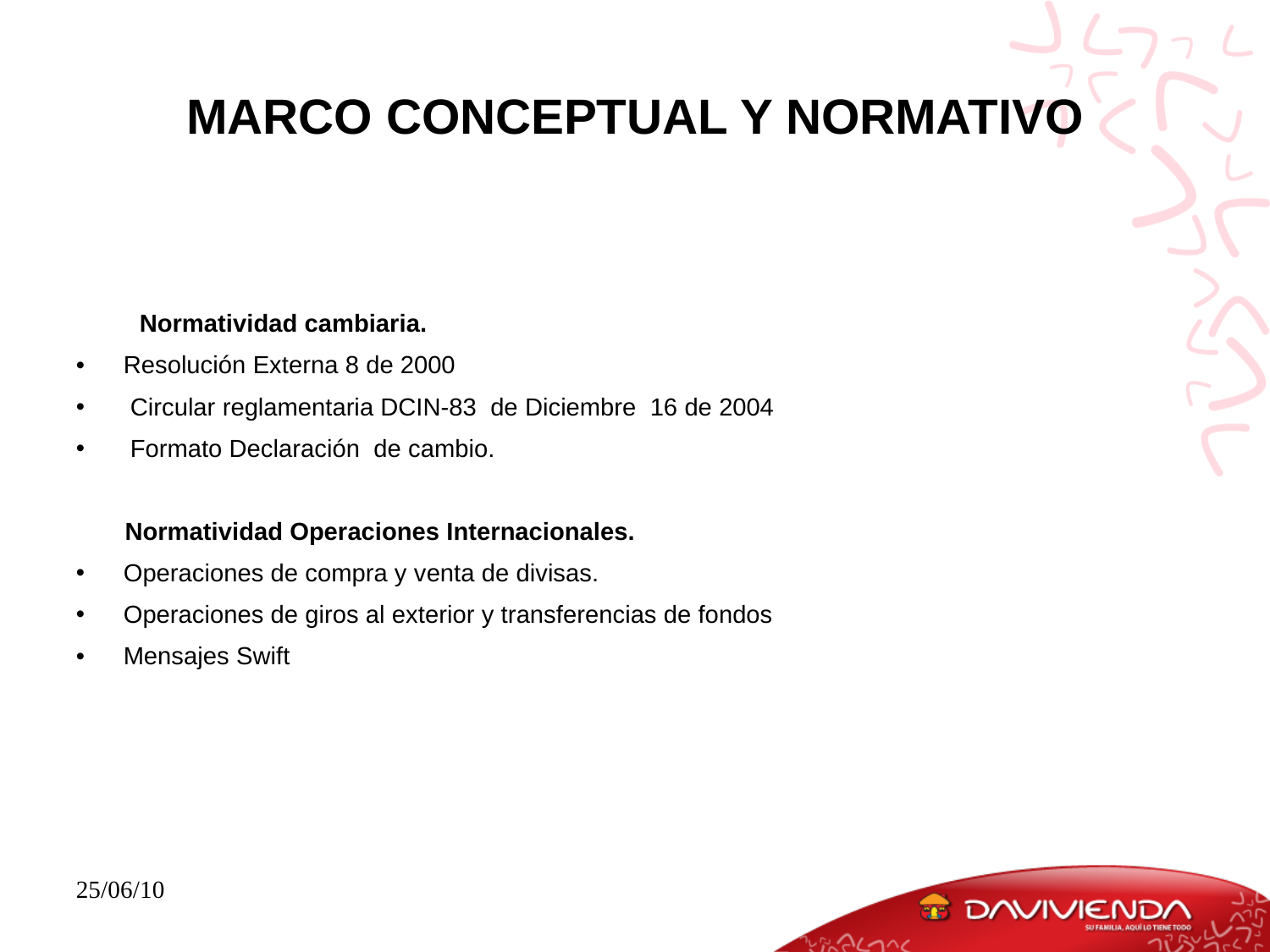

# MARCO CONCEPTUAL Y NORMATIVO

Normatividad cambiaria.
Resolución Externa 8 de 2000
 Circular reglamentaria DCIN-83  de Diciembre  16 de 2004
 Formato Declaración  de cambio.

       Normatividad Operaciones Internacionales.
Operaciones de compra y venta de divisas.
Operaciones de giros al exterior y transferencias de fondos
Mensajes Swift
25/06/10